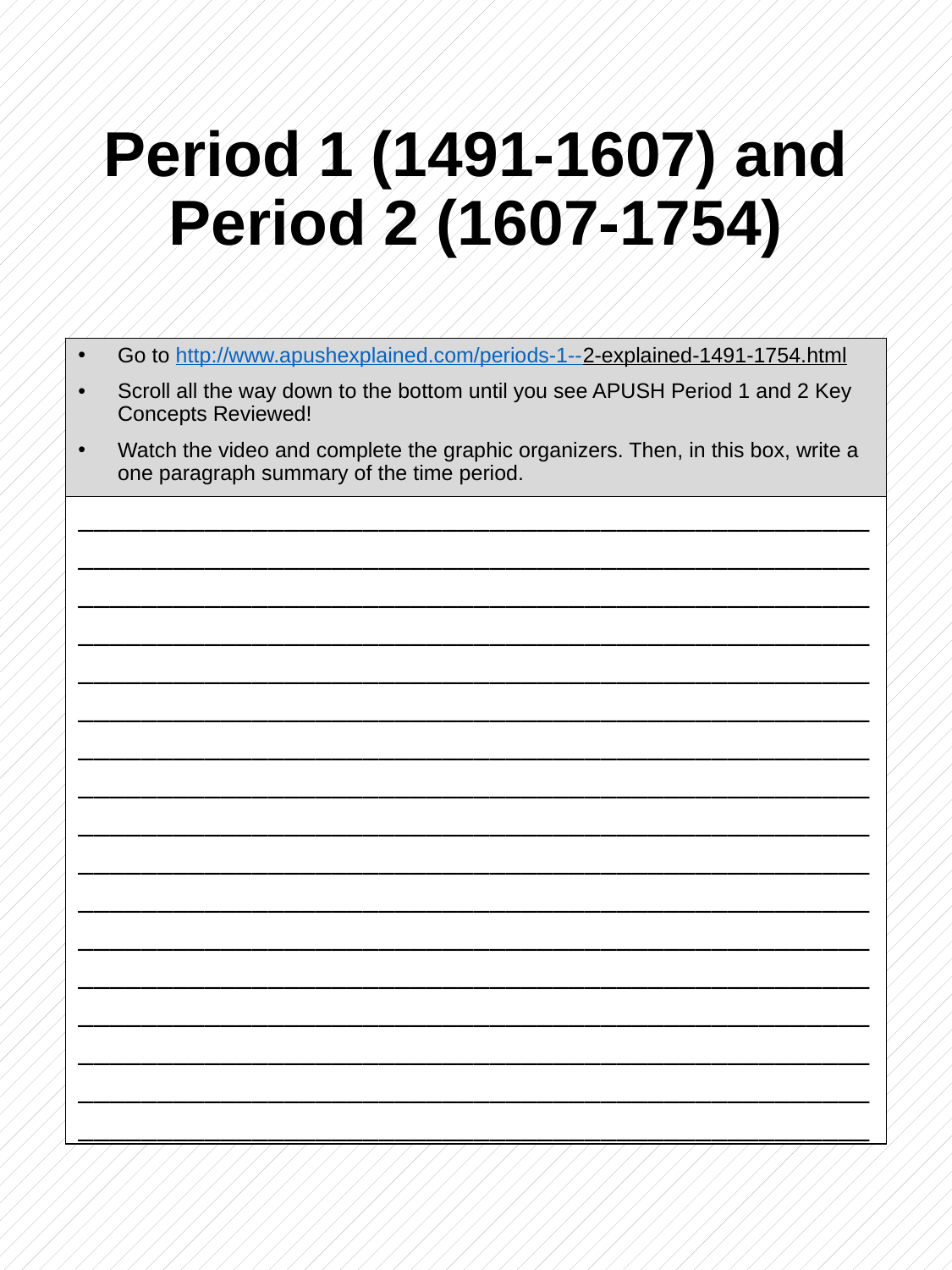

# Period 1 (1491-1607) and Period 2 (1607-1754)
Go to http://www.apushexplained.com/periods-1--2-explained-1491-1754.html
Scroll all the way down to the bottom until you see APUSH Period 1 and 2 Key Concepts Reviewed!
Watch the video and complete the graphic organizers. Then, in this box, write a one paragraph summary of the time period.

__________________________________________________________________________________________________________________________________________________________________________________________________________________________________________________________________________________________________________________________________________________________________________________________________________________________________________________________________________________________________________________________________________________________________________________________________________________________________________________________________________________________________________________________________________________________________________________________________________________________________________________________________________________